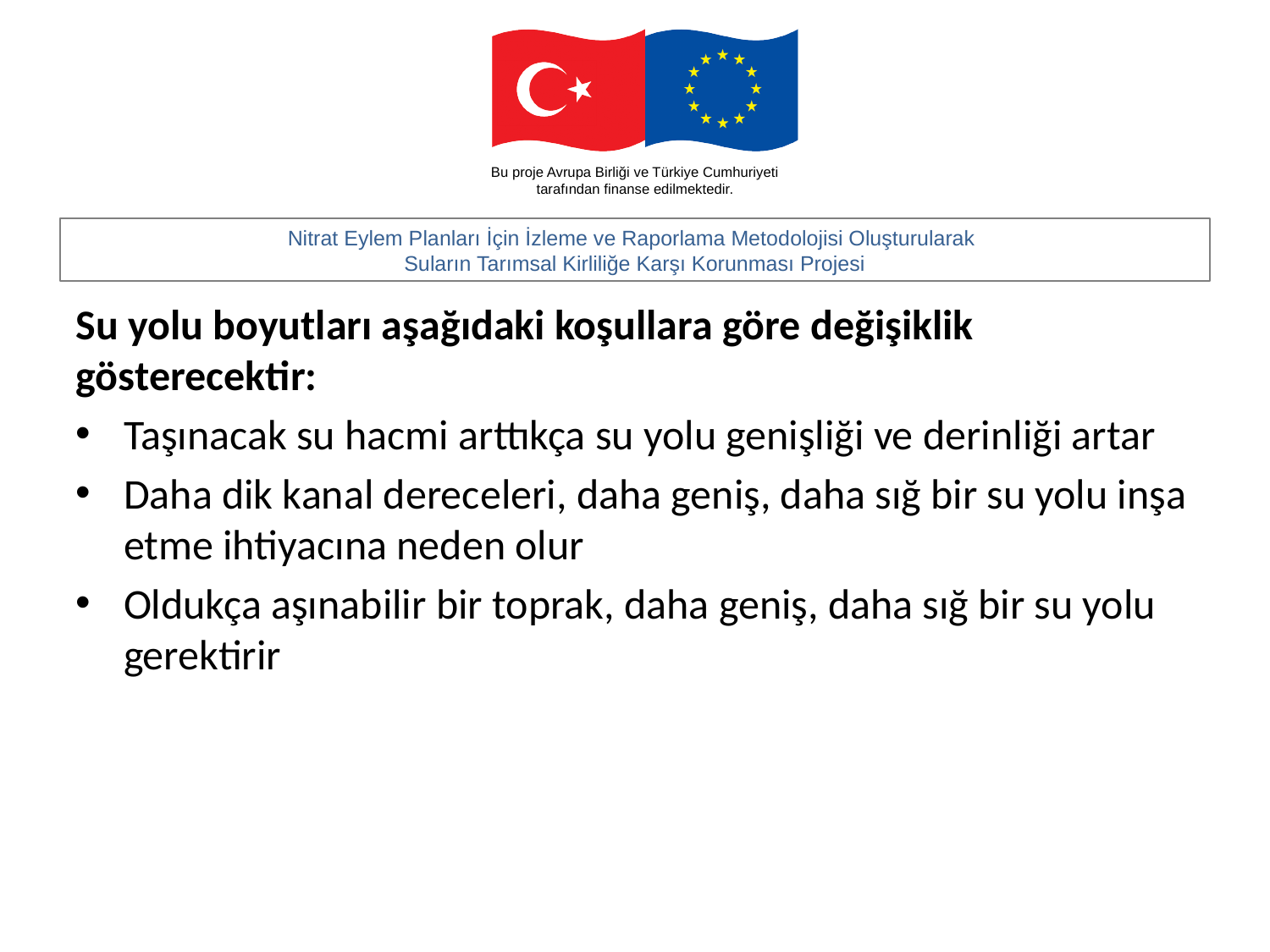

#
Su yolu boyutları aşağıdaki koşullara göre değişiklik gösterecektir:
Taşınacak su hacmi arttıkça su yolu genişliği ve derinliği artar
Daha dik kanal dereceleri, daha geniş, daha sığ bir su yolu inşa etme ihtiyacına neden olur
Oldukça aşınabilir bir toprak, daha geniş, daha sığ bir su yolu gerektirir